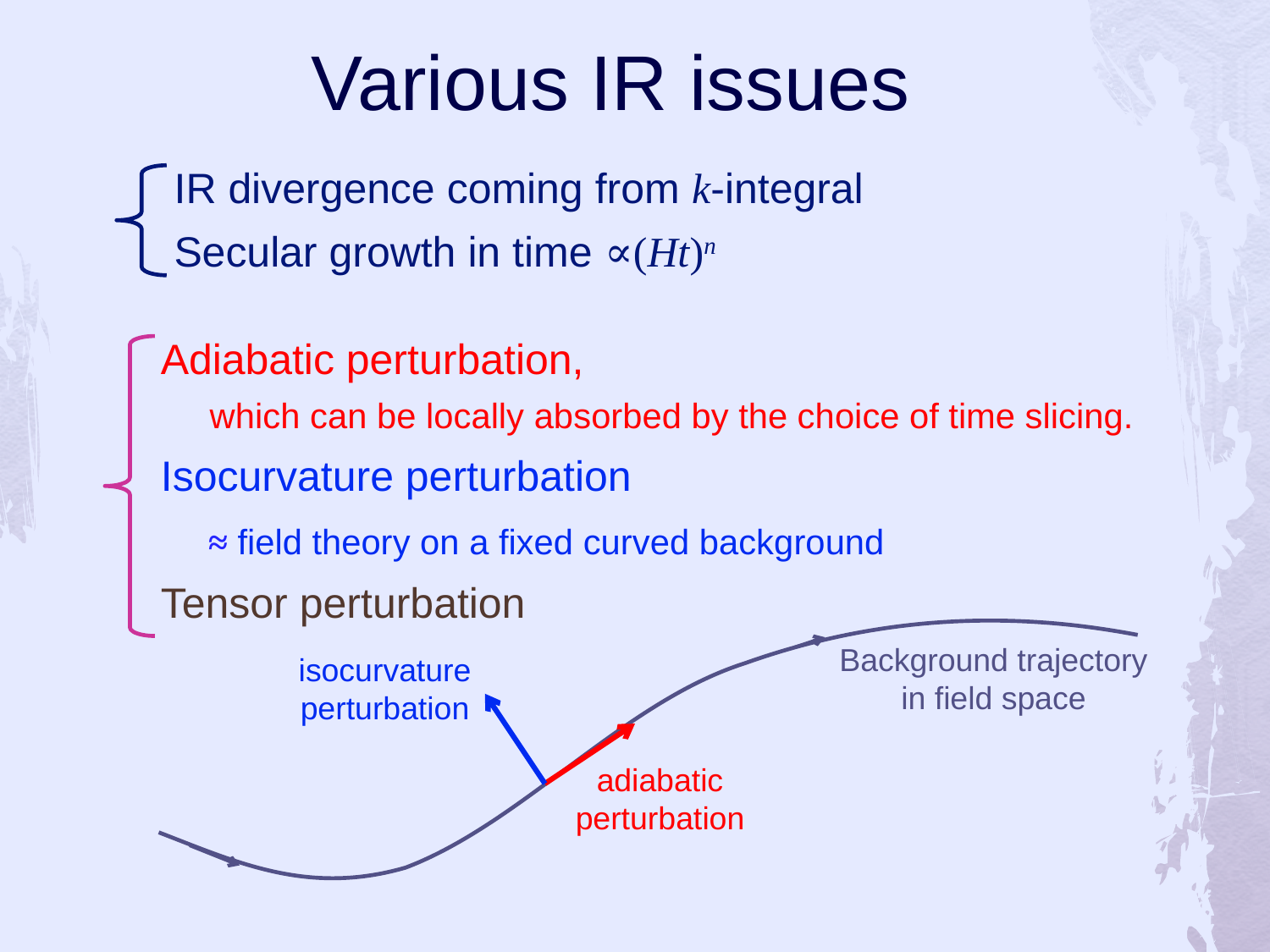

Various IR issues
IR divergence coming from k-integral
Secular growth in time ∝(Ht)n

Adiabatic perturbation,
     which can be locally absorbed by the choice of time slicing.
Isocurvature perturbation
    ≈ field theory on a fixed curved background
Tensor perturbation

Background trajectory
in field space
isocurvature perturbation
adiabatic perturbation